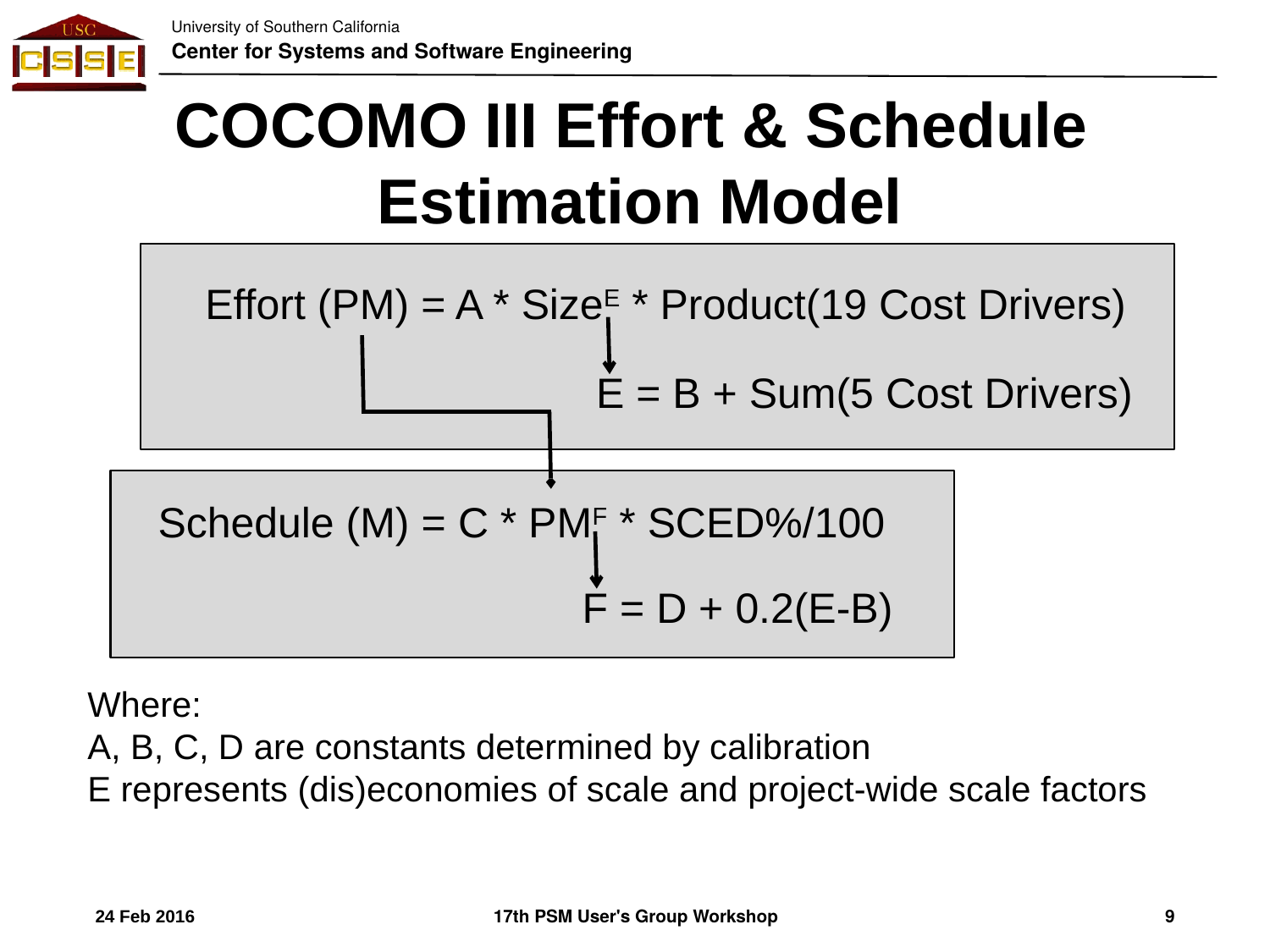

# COCOMO III Effort & Schedule  Estimation Model

Effort (PM) = A * SizeE * Product(19 Cost Drivers)
E = B + Sum(5 Cost Drivers)

Schedule (M) = C * PMF * SCED%/100
F = D + 0.2(E-B)
Where:
A, B, C, D are constants determined by calibration
E represents (dis)economies of scale and project-wide scale factors
24 Feb 2016
9
17th PSM User's Group Workshop